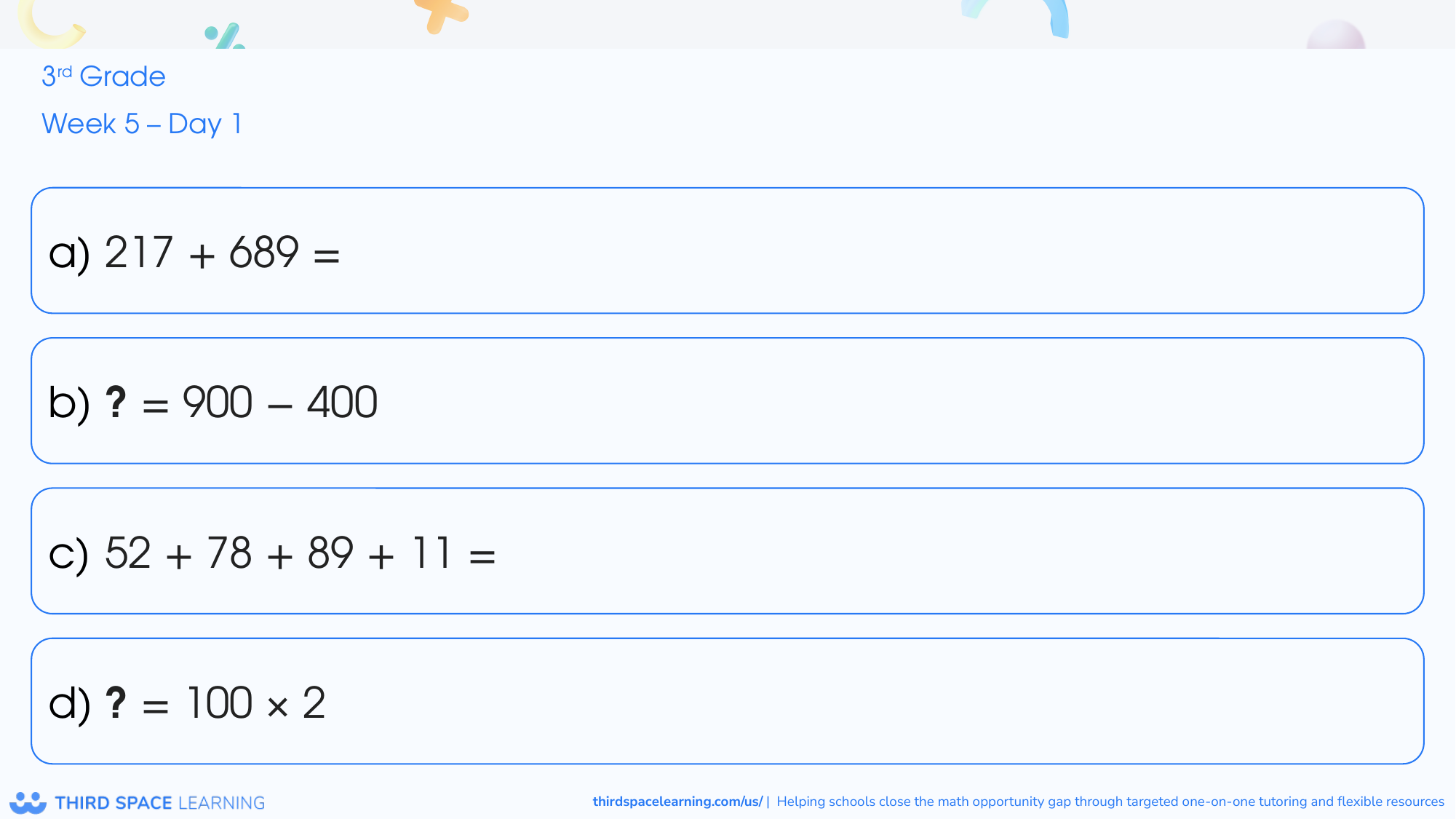

3rd Grade
Week 5 – Day 1
217 + 689 =
? = 900 − 400
52 + 78 + 89 + 11 =
? = 100 × 2